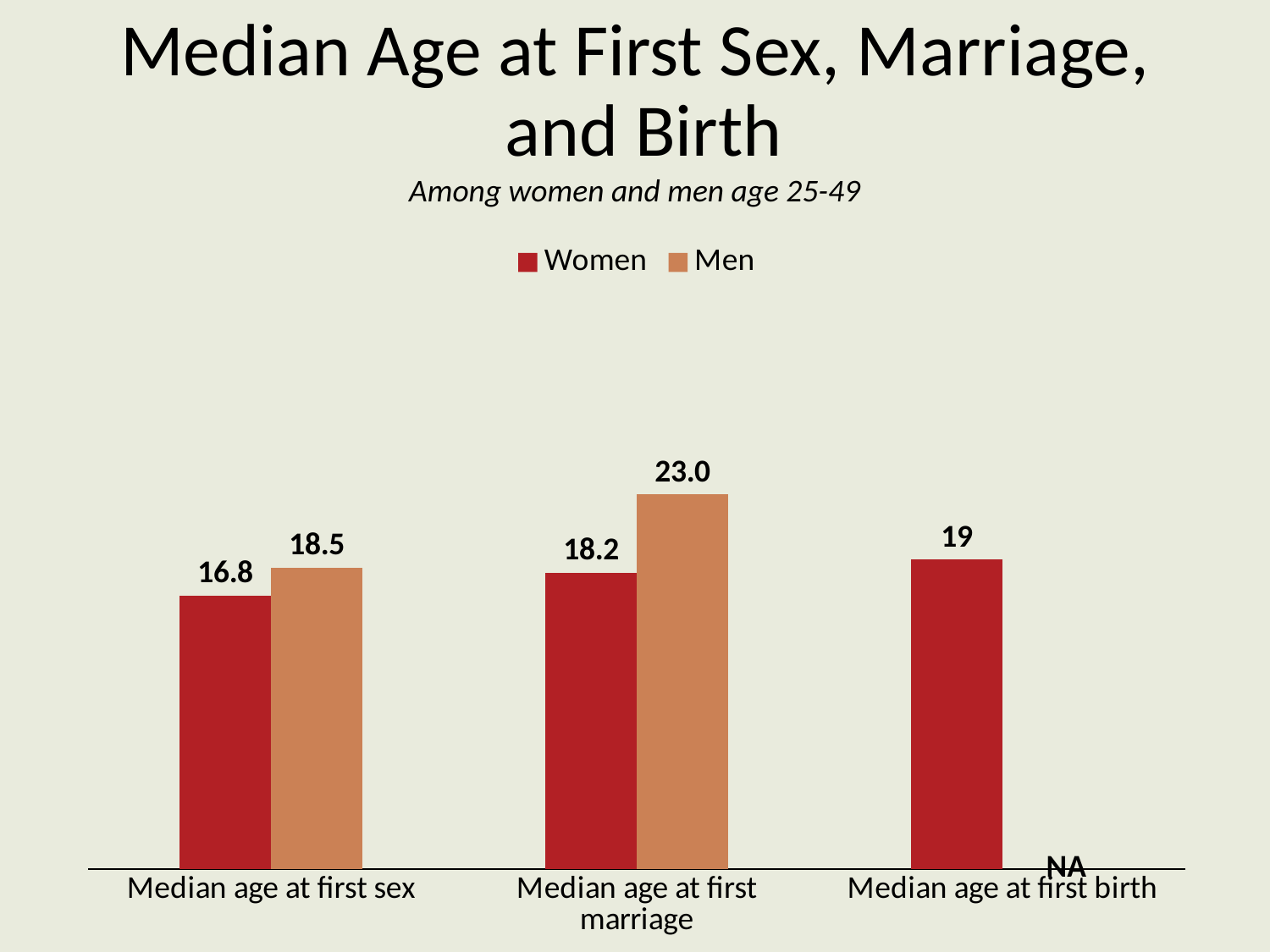

# Median Age at First Sex, Marriage, and Birth
Among women and men age 25-49

### Chart

| Category | Women | Men |
|---|---|---|
| Median age at first sex | 16.8 | 18.5 |
| Median age at first marriage | 18.2 | 23.0 |
| Median age at first birth | 19.0 | None |
NA